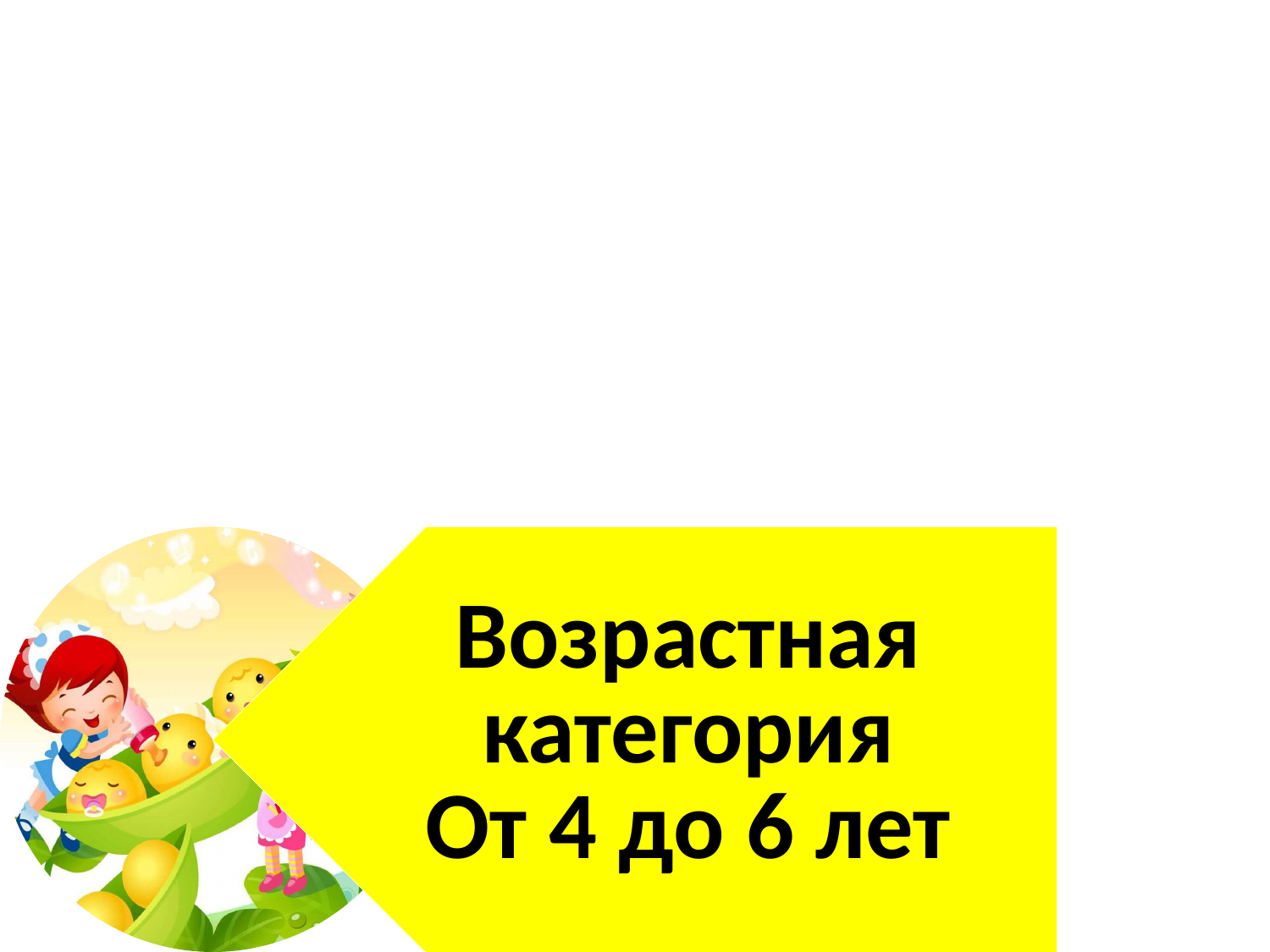

Возрастная категория
От 4 до 6 лет

#